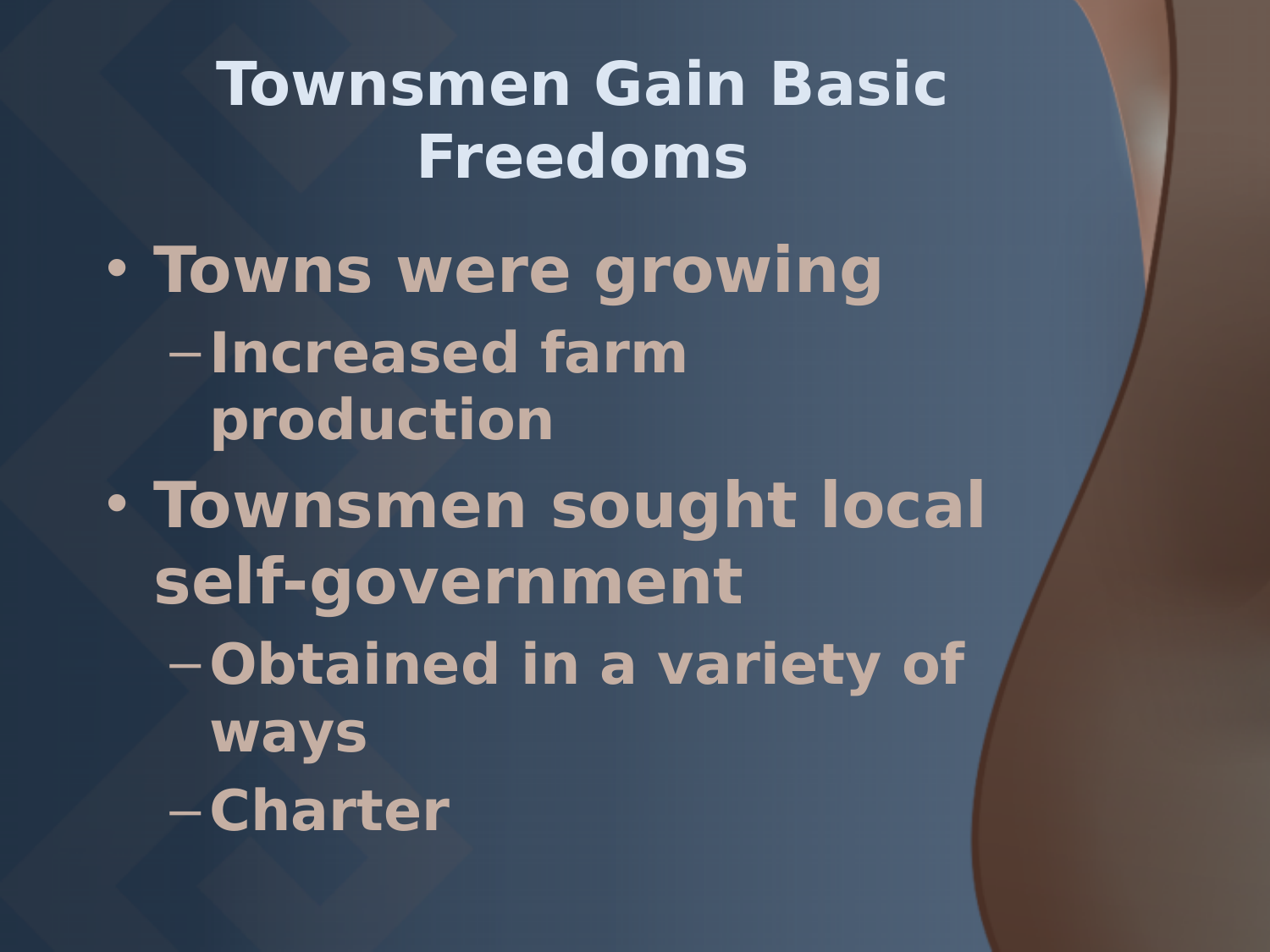

# Townsmen Gain Basic Freedoms
Towns were growing
Increased farm production
Townsmen sought local self-government
Obtained in a variety of ways
Charter